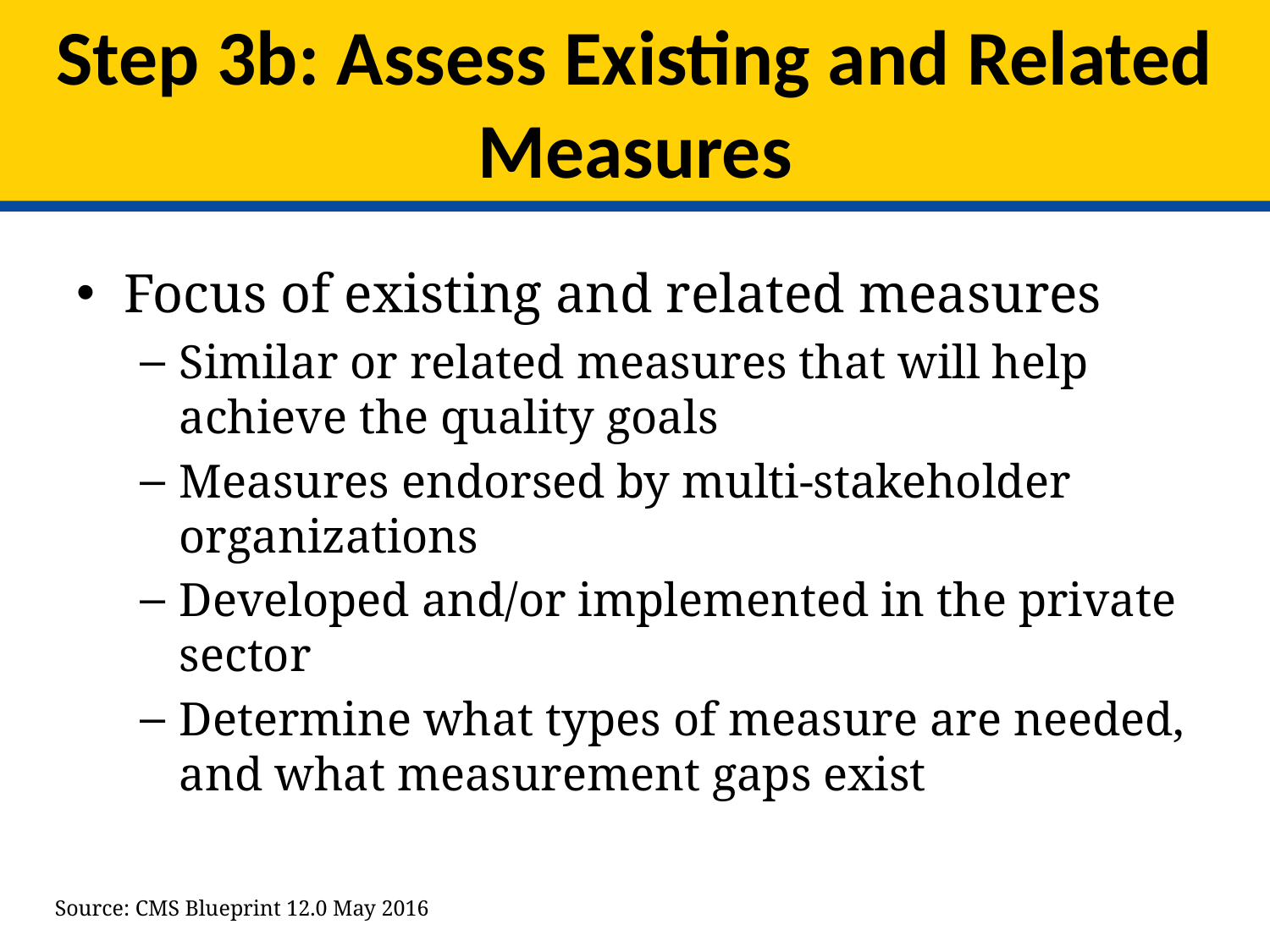

# Step 3b: Assess Existing and Related Measures
Focus of existing and related measures
Similar or related measures that will help achieve the quality goals
Measures endorsed by multi-stakeholder organizations
Developed and/or implemented in the private sector
Determine what types of measure are needed, and what measurement gaps exist
Source: CMS Blueprint 12.0 May 2016